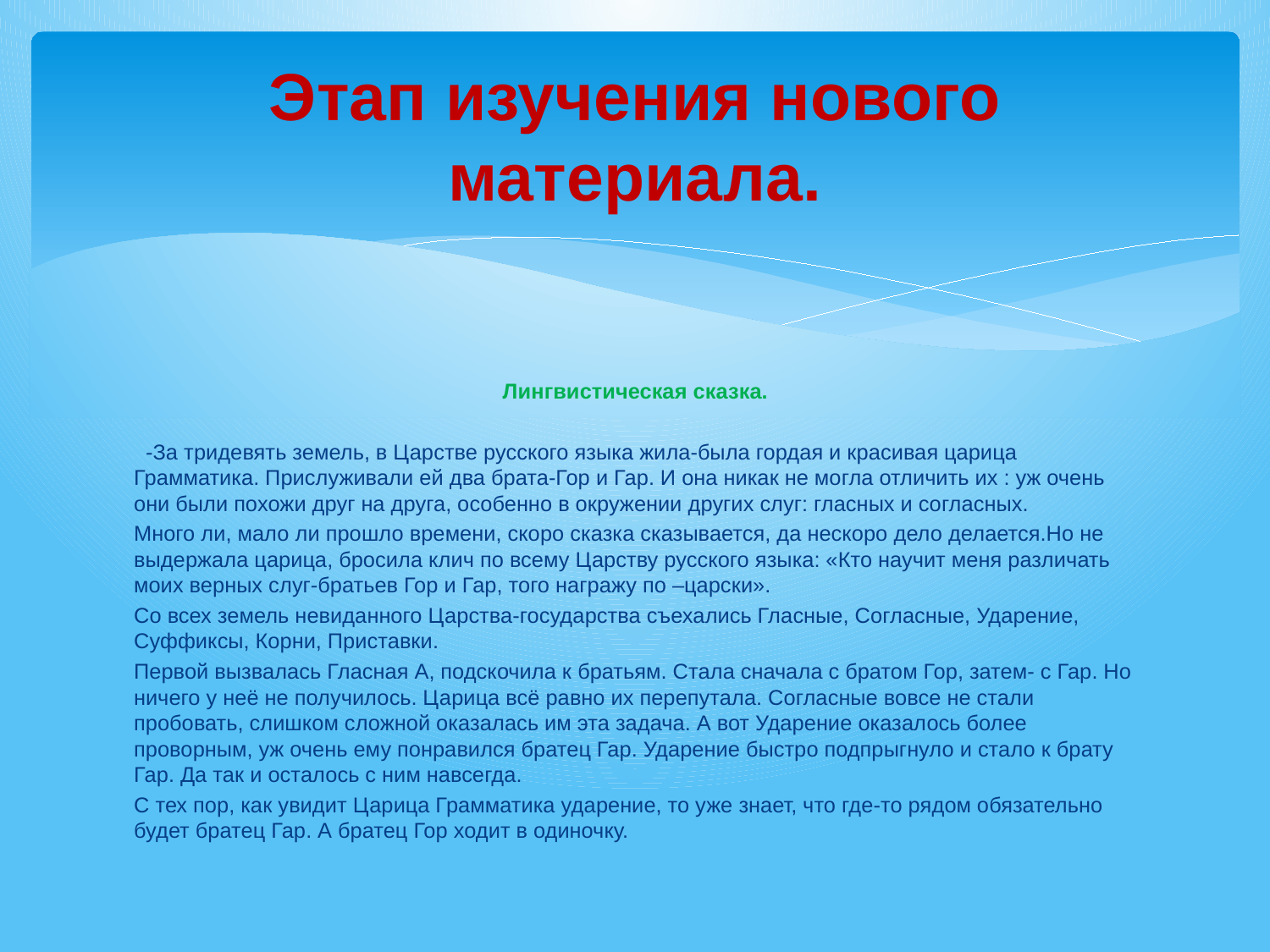

# Этап изучения нового материала.
Лингвистическая сказка.

  -За тридевять земель, в Царстве русского языка жила-была гордая и красивая царица Грамматика. Прислуживали ей два брата-Гор и Гар. И она никак не могла отличить их : уж очень они были похожи друг на друга, особенно в окружении других слуг: гласных и согласных.
Много ли, мало ли прошло времени, скоро сказка сказывается, да нескоро дело делается.Но не выдержала царица, бросила клич по всему Царству русского языка: «Кто научит меня различать моих верных слуг-братьев Гор и Гар, того награжу по –царски».
Со всех земель невиданного Царства-государства съехались Гласные, Согласные, Ударение, Суффиксы, Корни, Приставки.
Первой вызвалась Гласная А, подскочила к братьям. Стала сначала с братом Гор, затем- с Гар. Но ничего у неё не получилось. Царица всё равно их перепутала. Согласные вовсе не стали пробовать, слишком сложной оказалась им эта задача. А вот Ударение оказалось более проворным, уж очень ему понравился братец Гар. Ударение быстро подпрыгнуло и стало к брату Гар. Да так и осталось с ним навсегда.
С тех пор, как увидит Царица Грамматика ударение, то уже знает, что где-то рядом обязательно будет братец Гар. А братец Гор ходит в одиночку.